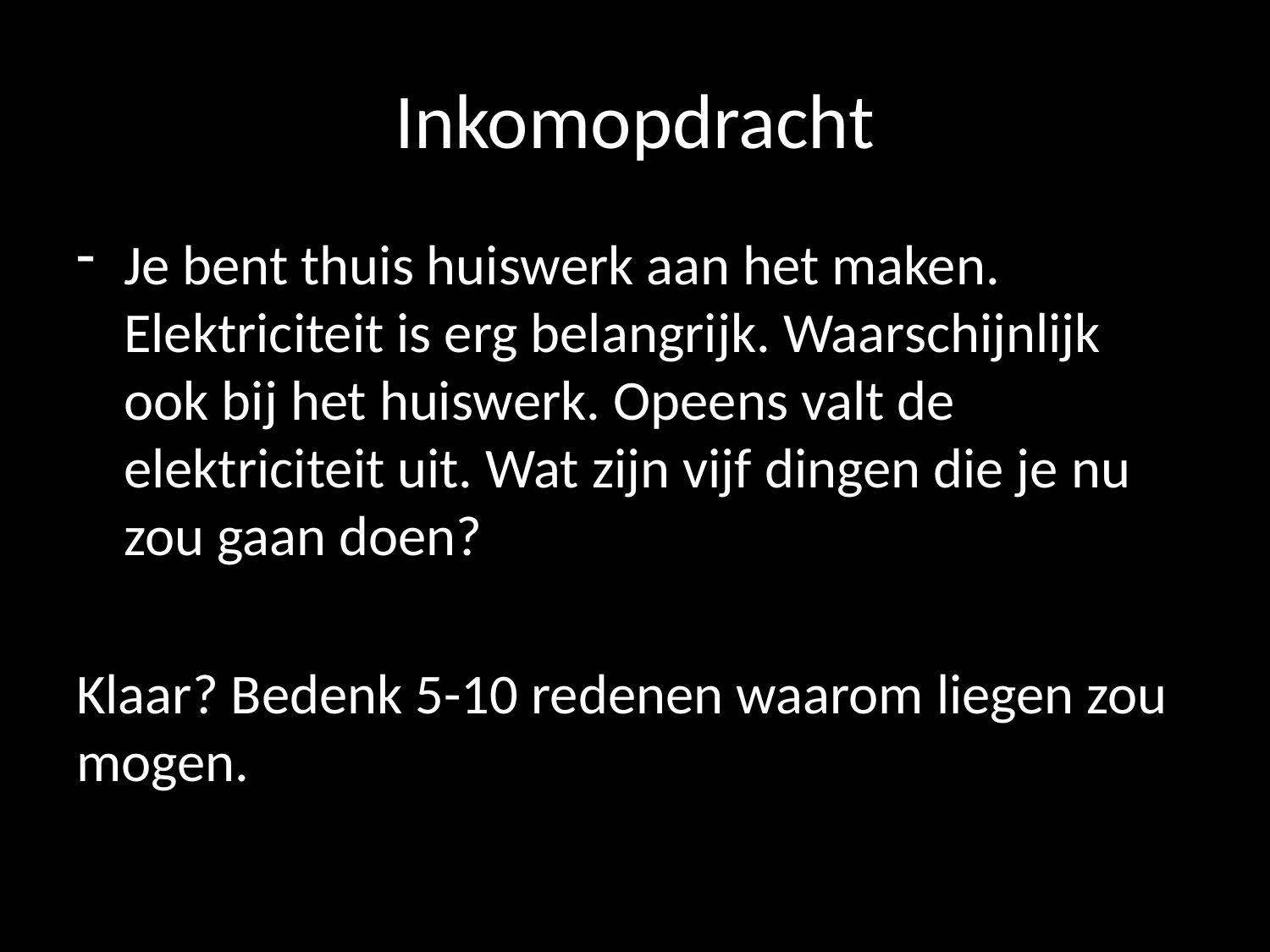

# Inkomopdracht
Je bent thuis huiswerk aan het maken. Elektriciteit is erg belangrijk. Waarschijnlijk ook bij het huiswerk. Opeens valt de elektriciteit uit. Wat zijn vijf dingen die je nu zou gaan doen?

Klaar? Bedenk 5-10 redenen waarom liegen zou mogen.